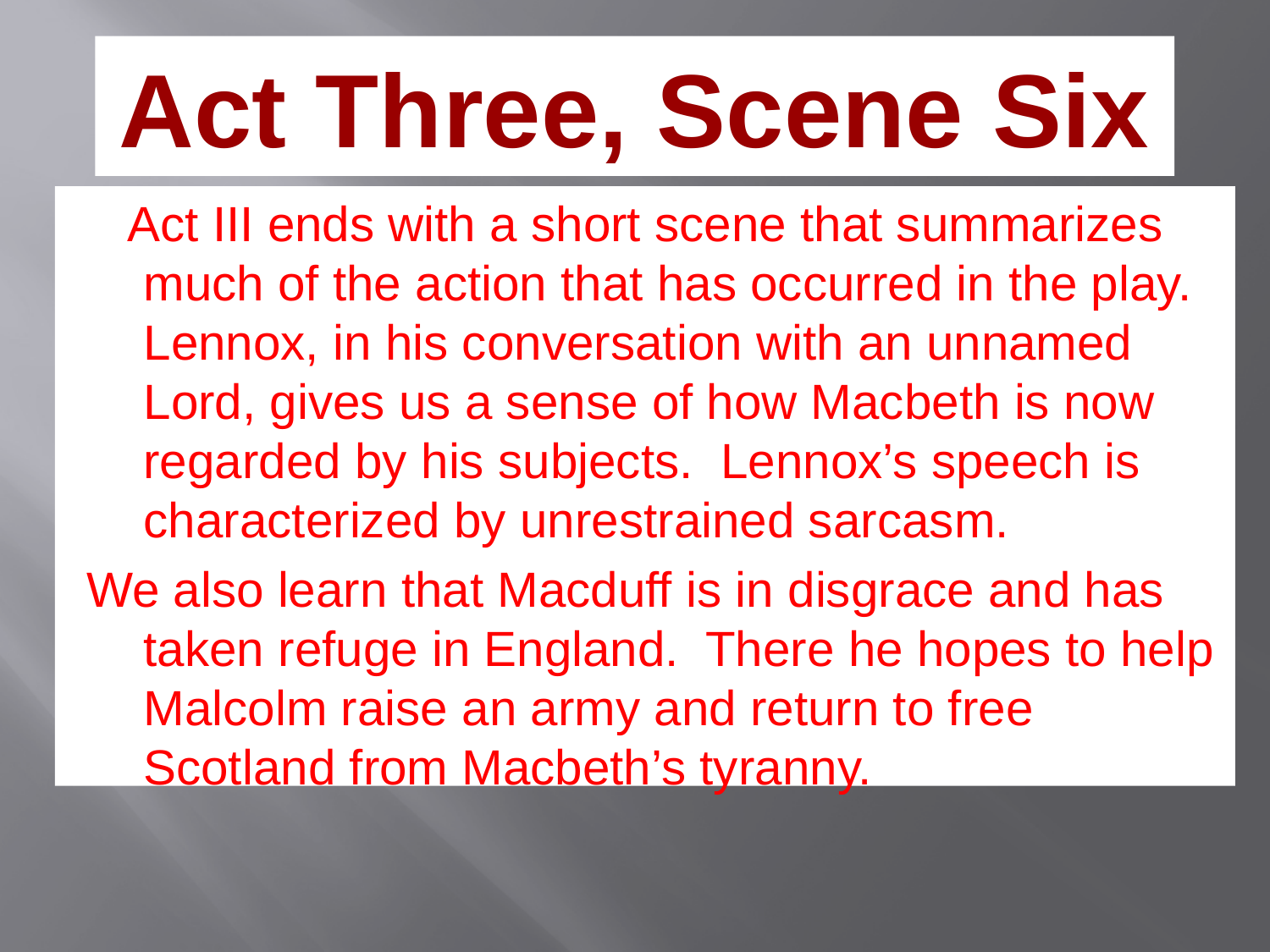

# Act Three, Scene Six
   Act III ends with a short scene that summarizes much of the action that has occurred in the play.  Lennox, in his conversation with an unnamed Lord, gives us a sense of how Macbeth is now regarded by his subjects.  Lennox’s speech is characterized by unrestrained sarcasm.
We also learn that Macduff is in disgrace and has taken refuge in England.  There he hopes to help Malcolm raise an army and return to free Scotland from Macbeth’s tyranny.